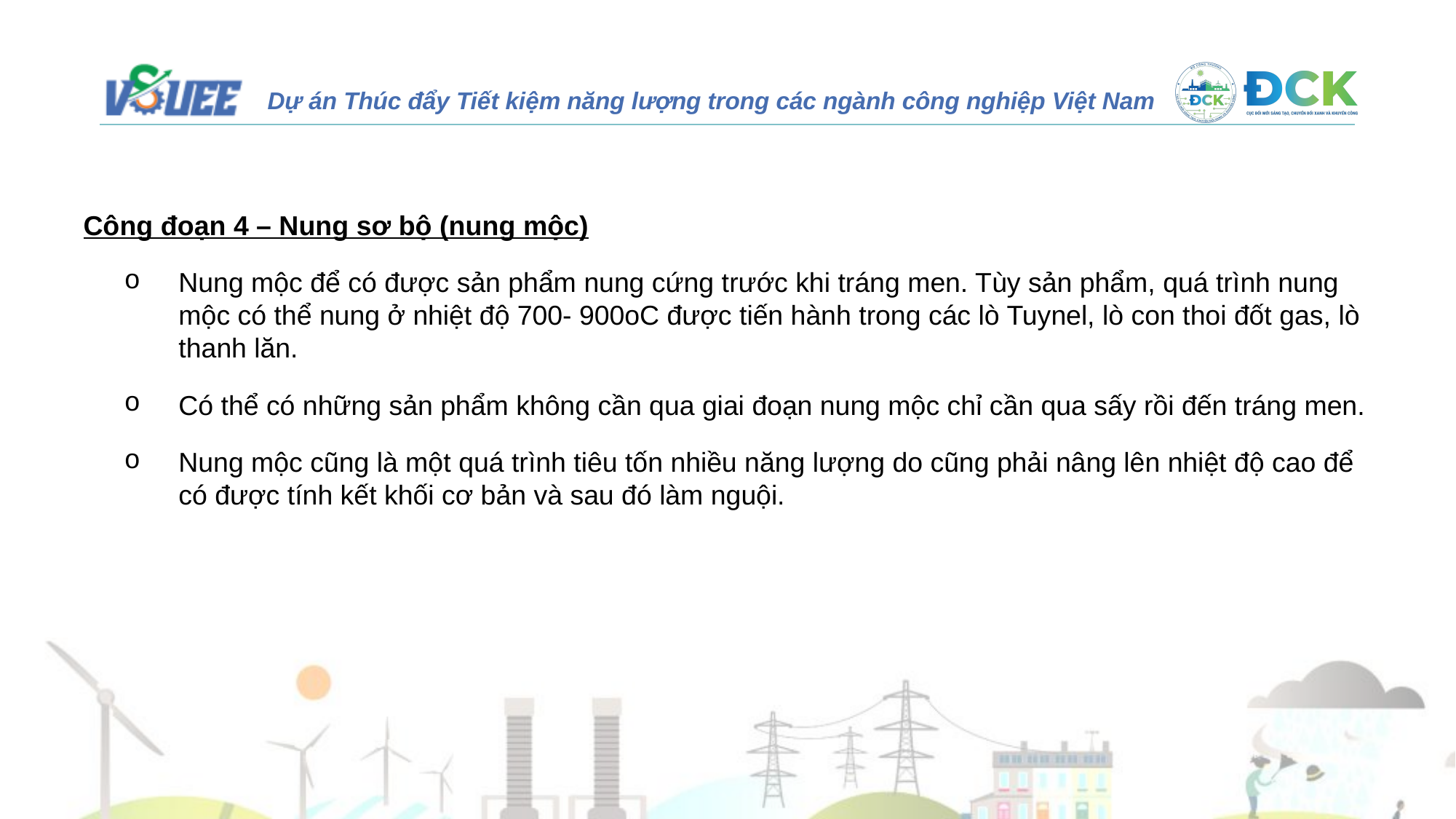

Công đoạn 4 – Nung sơ bộ (nung mộc)
Nung mộc để có được sản phẩm nung cứng trước khi tráng men. Tùy sản phẩm, quá trình nung mộc có thể nung ở nhiệt độ 700- 900oC được tiến hành trong các lò Tuynel, lò con thoi đốt gas, lò thanh lăn.
Có thể có những sản phẩm không cần qua giai đoạn nung mộc chỉ cần qua sấy rồi đến tráng men.
Nung mộc cũng là một quá trình tiêu tốn nhiều năng lượng do cũng phải nâng lên nhiệt độ cao để có được tính kết khối cơ bản và sau đó làm nguội.